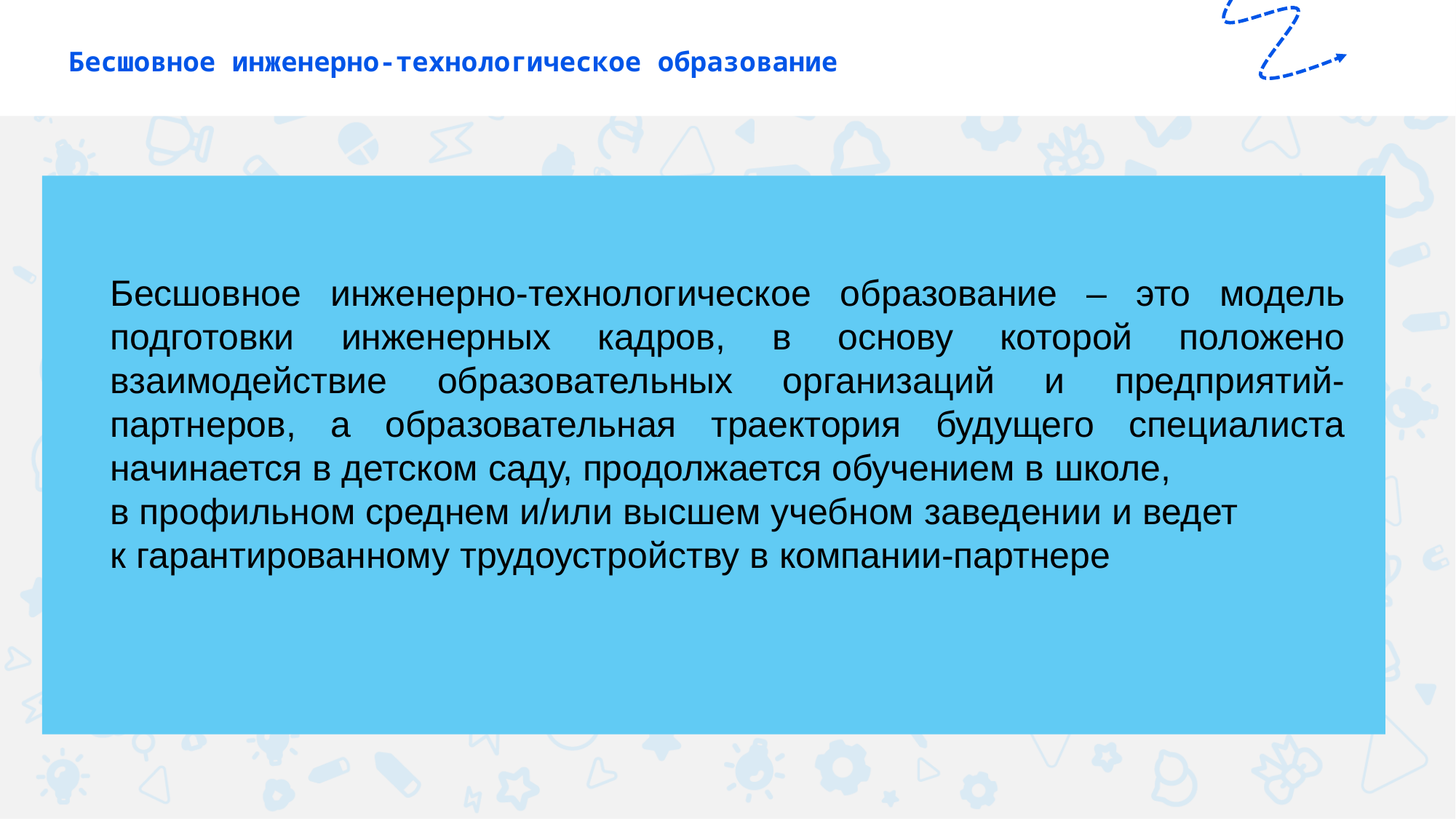

Бесшовное инженерно-технологическое образование

Бесшовное инженерно-технологическое образование – это модель подготовки инженерных кадров, в основу которой положено взаимодействие образовательных организаций и предприятий-партнеров, а образовательная траектория будущего специалиста начинается в детском саду, продолжается обучением в школе,
в профильном среднем и/или высшем учебном заведении и ведет
к гарантированному трудоустройству в компании-партнере